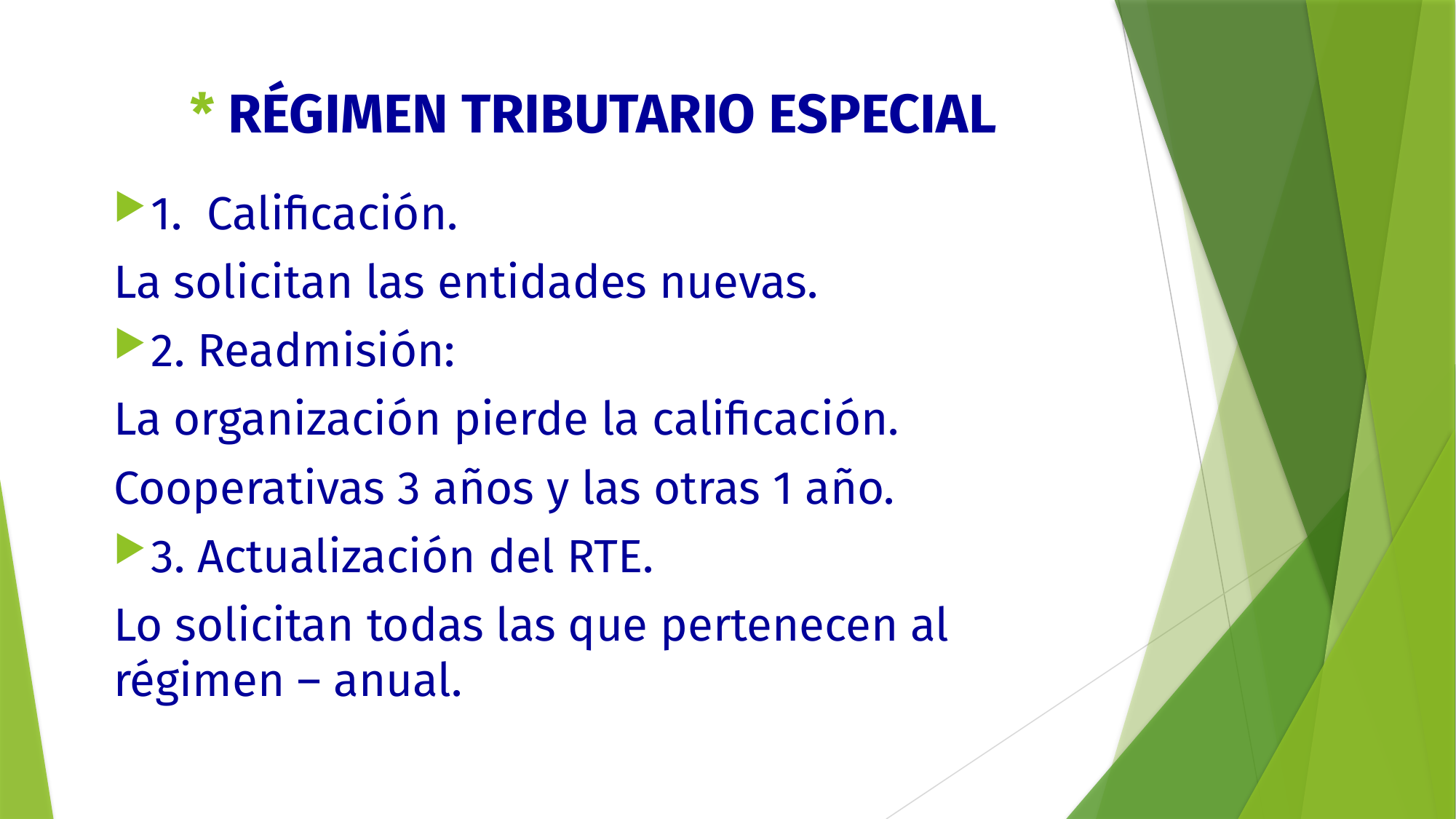

# * RÉGIMEN TRIBUTARIO ESPECIAL
1.  Calificación.
La solicitan las entidades nuevas.
2. Readmisión:
La organización pierde la calificación.
Cooperativas 3 años y las otras 1 año.
3. Actualización del RTE.
Lo solicitan todas las que pertenecen al régimen – anual.